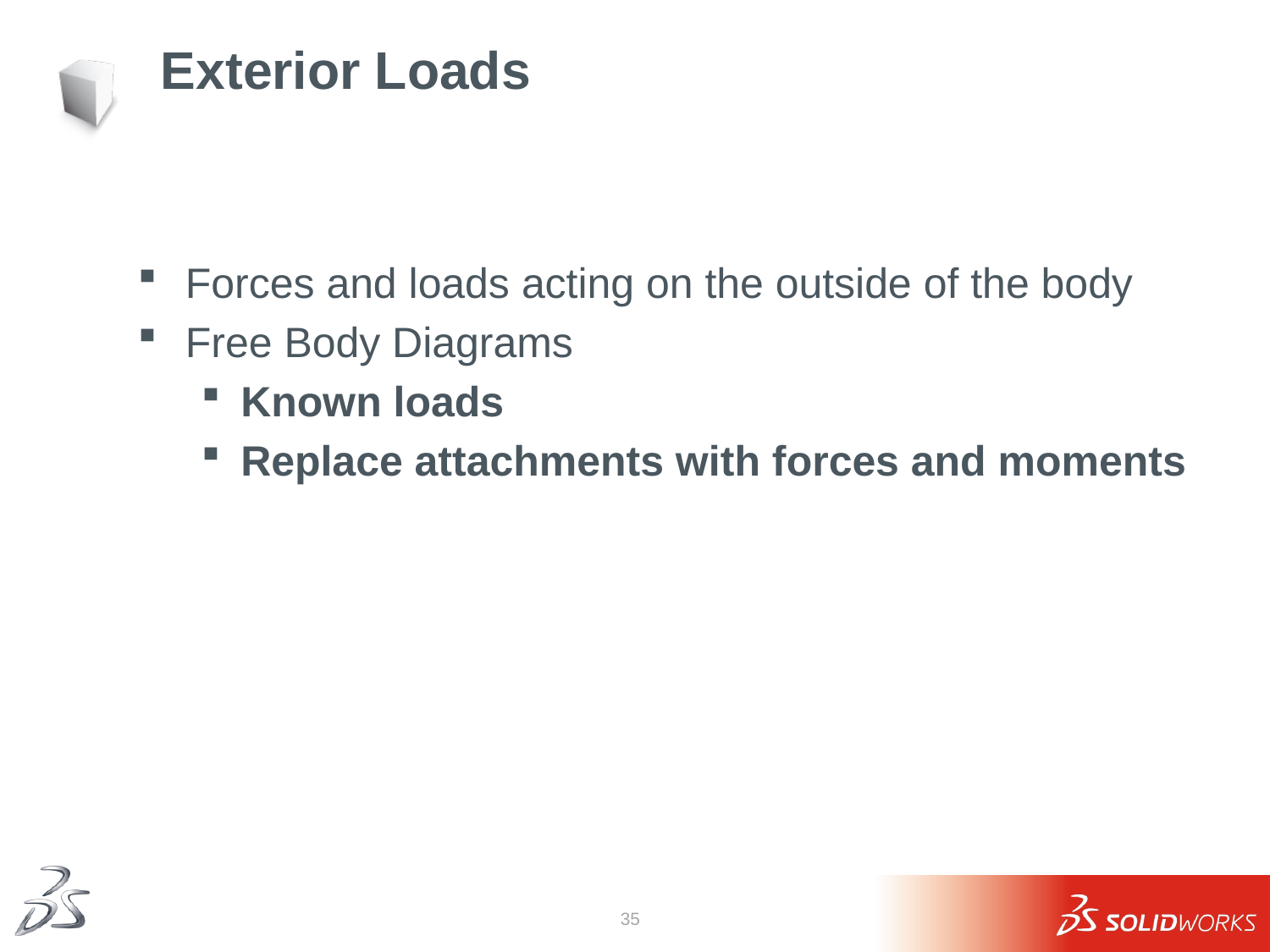

# Exterior Loads
Forces and loads acting on the outside of the body
Free Body Diagrams
Known loads
Replace attachments with forces and moments